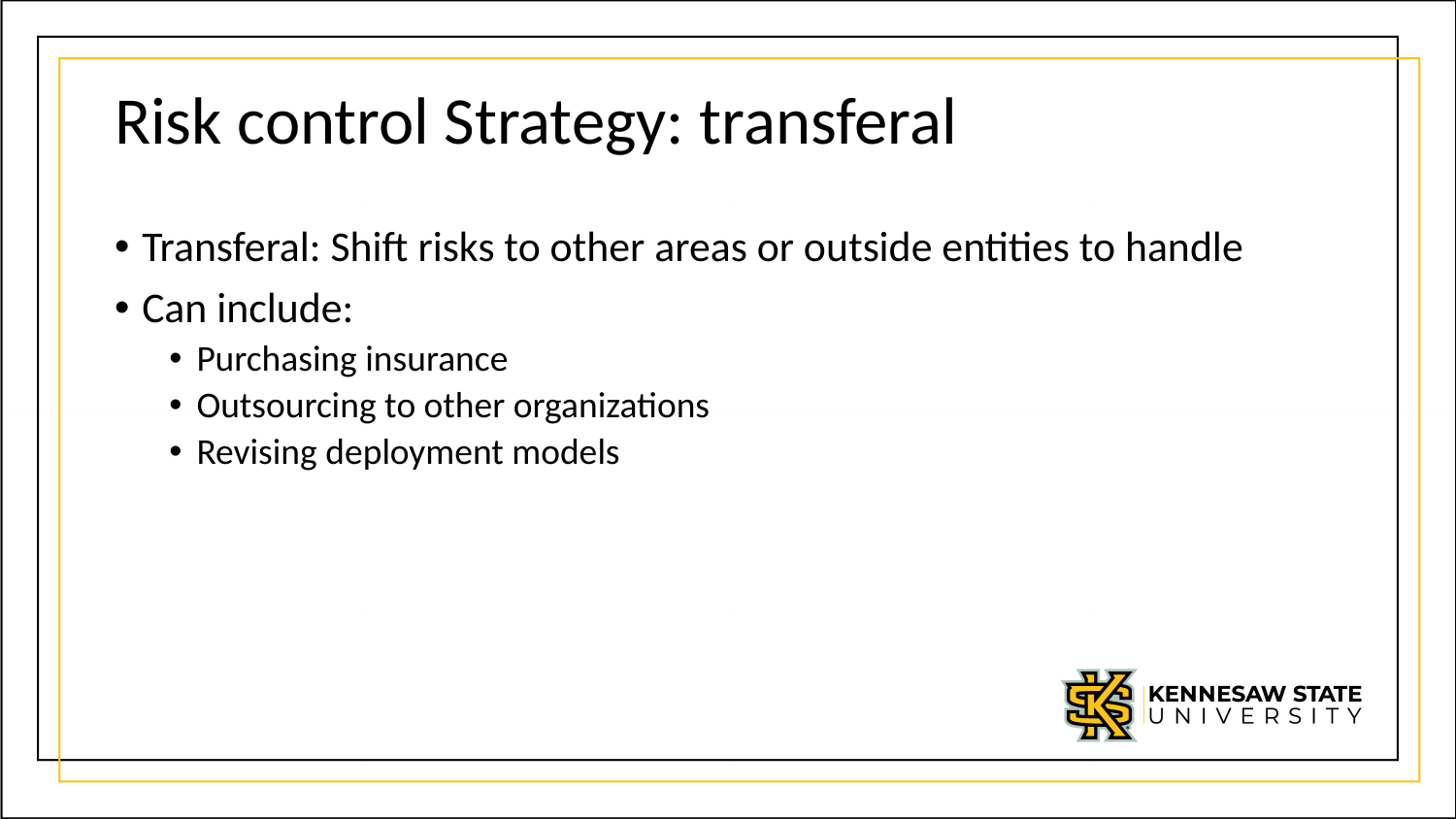

# Risk control Strategy: transferal
Transferal: Shift risks to other areas or outside entities to handle
Can include:
Purchasing insurance
Outsourcing to other organizations
Revising deployment models